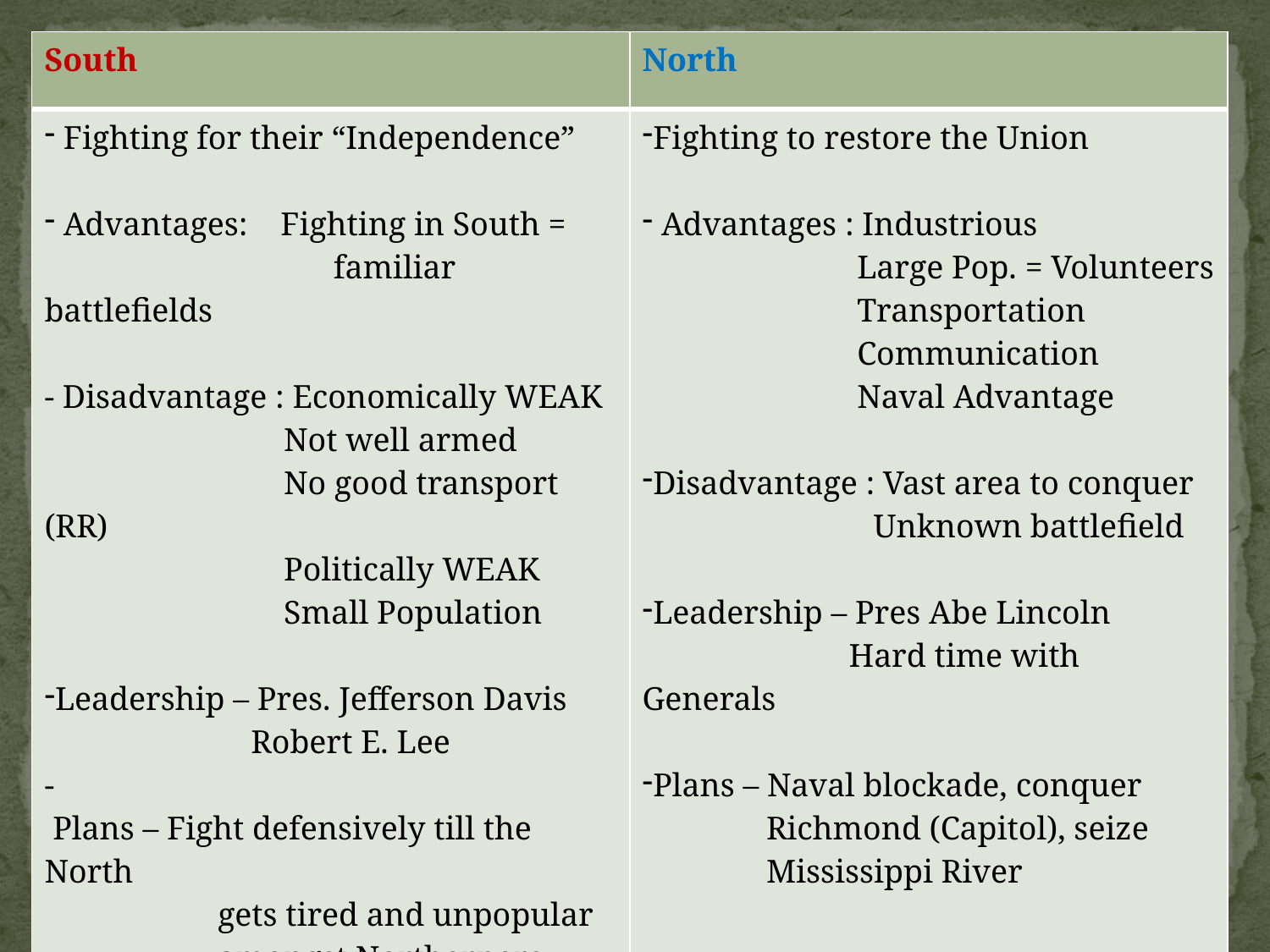

| South | North |
| --- | --- |
| Fighting for their “Independence” Advantages: Fighting in South = familiar battlefields - Disadvantage : Economically WEAK Not well armed No good transport (RR) Politically WEAK Small Population Leadership – Pres. Jefferson Davis Robert E. Lee - Plans – Fight defensively till the North gets tired and unpopular amongst Northerners, depend on Europe for goods | Fighting to restore the Union Advantages : Industrious Large Pop. = Volunteers Transportation Communication Naval Advantage Disadvantage : Vast area to conquer Unknown battlefield Leadership – Pres Abe Lincoln Hard time with Generals Plans – Naval blockade, conquer Richmond (Capitol), seize Mississippi River |